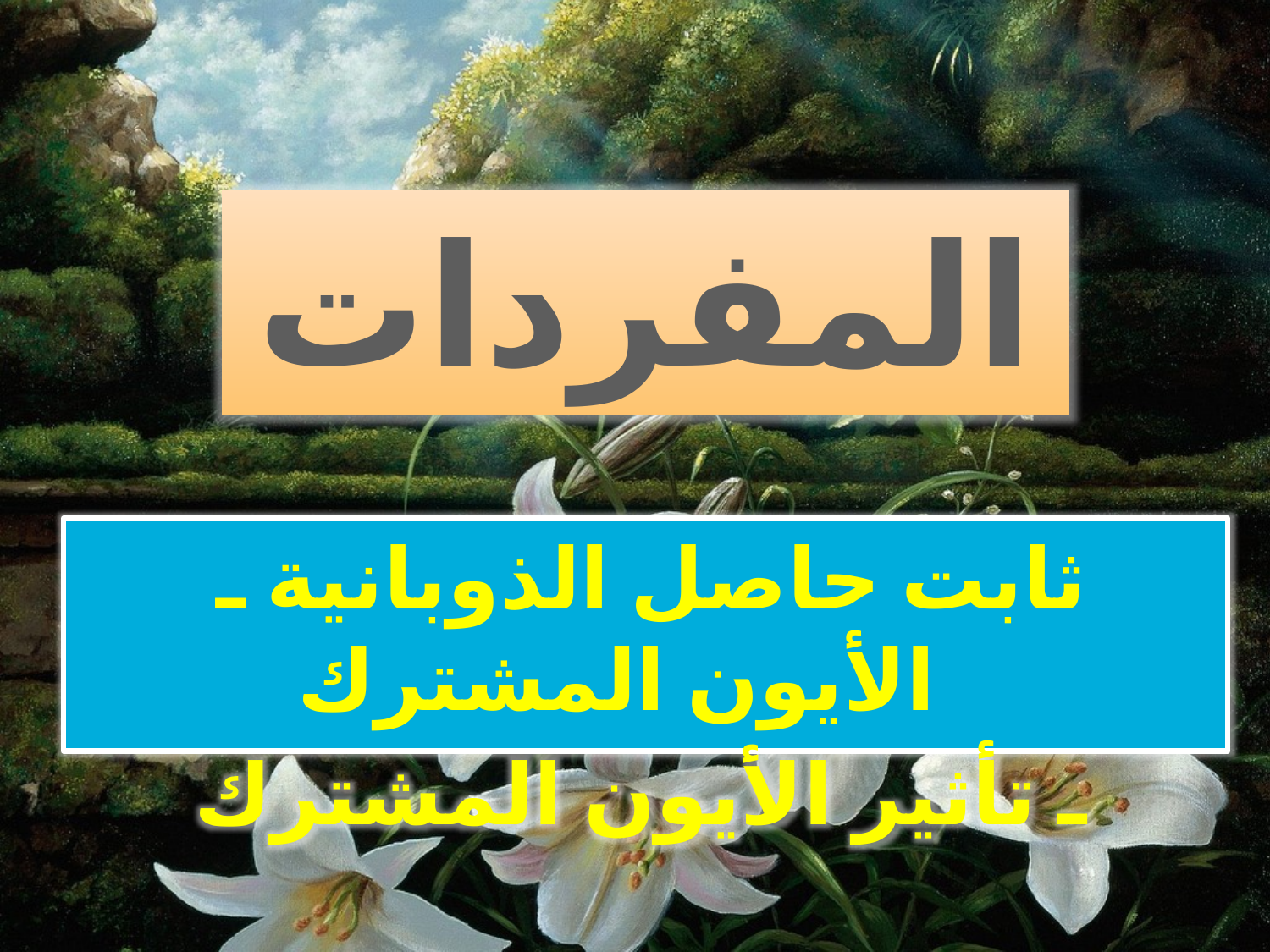

المفردات
ثابت حاصل الذوبانية ـ  الأيون المشترك
ـ تأثير الأيون المشترك